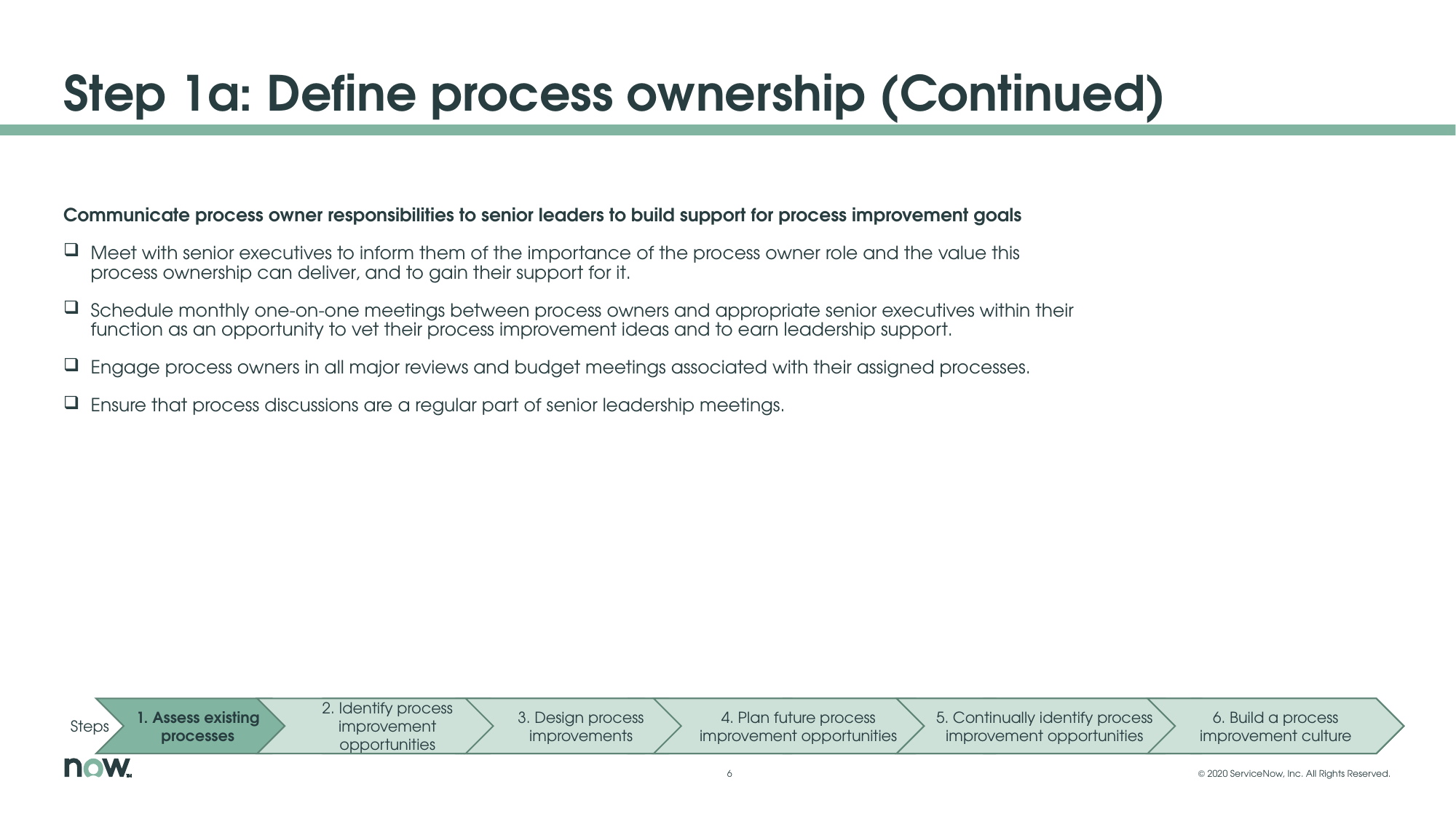

# Step 1a: Define process ownership (Continued)

Communicate process owner responsibilities to senior leaders to build support for process improvement goals
Meet with senior executives to inform them of the importance of the process owner role and the value this process ownership can deliver, and to gain their support for it.
Schedule monthly one-on-one meetings between process owners and appropriate senior executives within their function as an opportunity to vet their process improvement ideas and to earn leadership support.
Engage process owners in all major reviews and budget meetings associated with their assigned processes.
Ensure that process discussions are a regular part of senior leadership meetings.

1. Assess existing processes
2. Identify process improvement opportunities
3. Design process improvements
4. Plan future process improvement opportunities
5. Continually identify process improvement opportunities
6. Build a process improvement culture
Steps
Steps
1. Assess existing processes
2. Identify process improvement opportunities
3. Design process improvements
4. Plan future process improvement opportunities
5. Continually identify process improvement opportunities
6. Build a process improvement culture